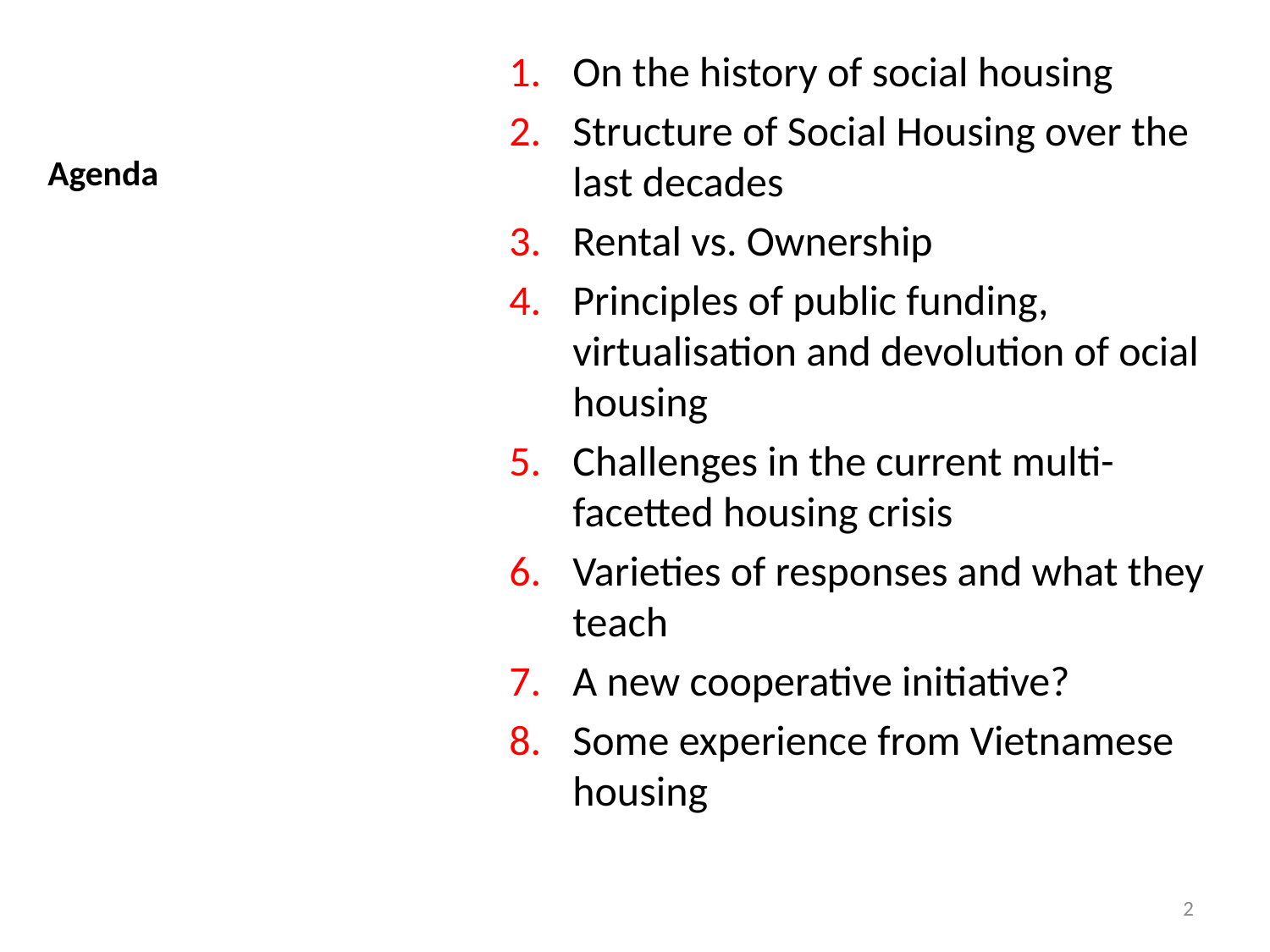

# Agenda
On the history of social housing
Structure of Social Housing over the last decades
Rental vs. Ownership
Principles of public funding, virtualisation and devolution of ocial housing
Challenges in the current multi-facetted housing crisis
Varieties of responses and what they teach
A new cooperative initiative?
Some experience from Vietnamese housing

2